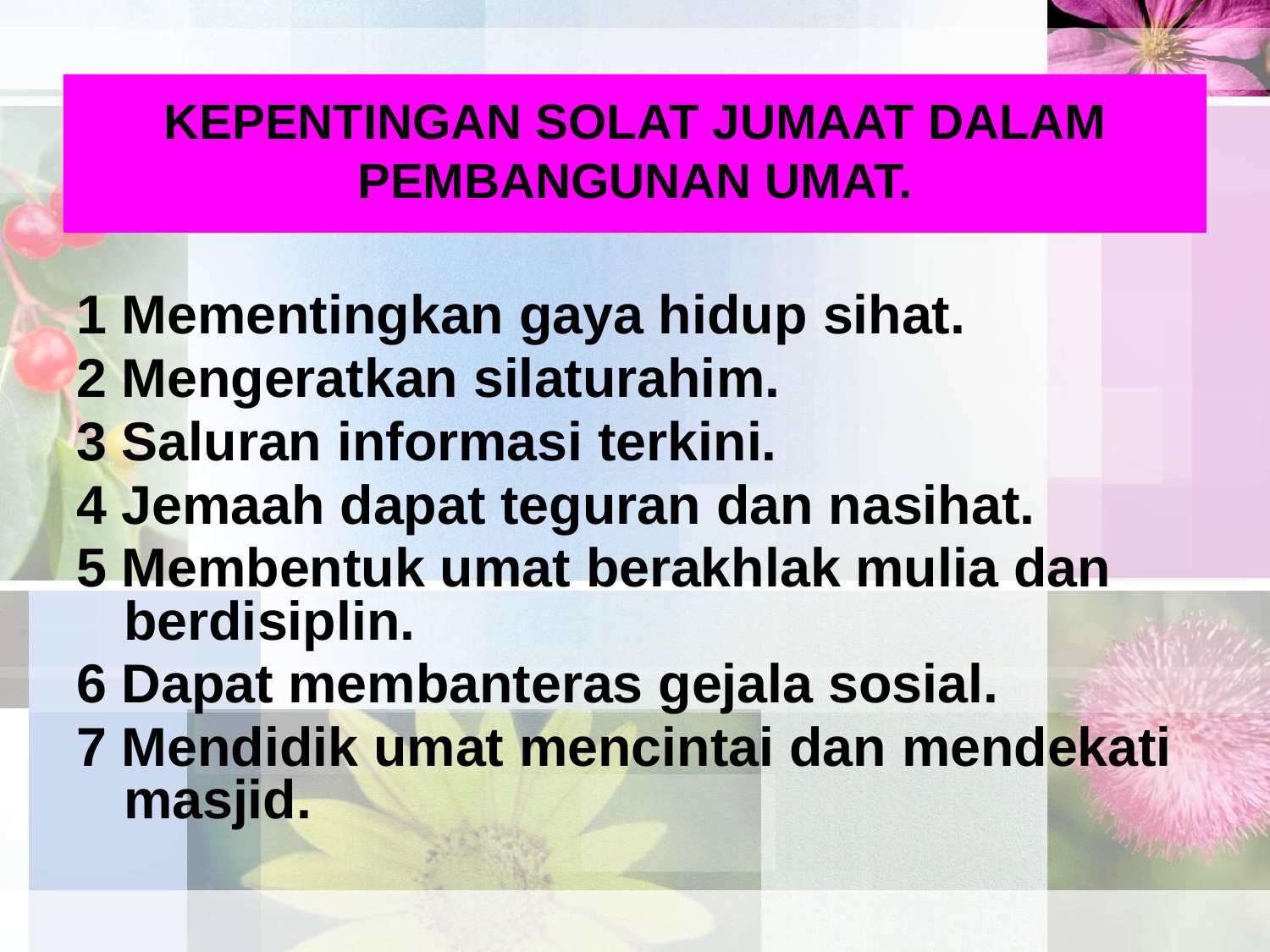

KEPENTINGAN SOLAT JUMAAT DALAM PEMBANGUNAN UMAT.
1 Mementingkan gaya hidup sihat.
2 Mengeratkan silaturahim.
3 Saluran informasi terkini.
4 Jemaah dapat teguran dan nasihat.
5 Membentuk umat berakhlak mulia dan berdisiplin.
6 Dapat membanteras gejala sosial.
7 Mendidik umat mencintai dan mendekati masjid.